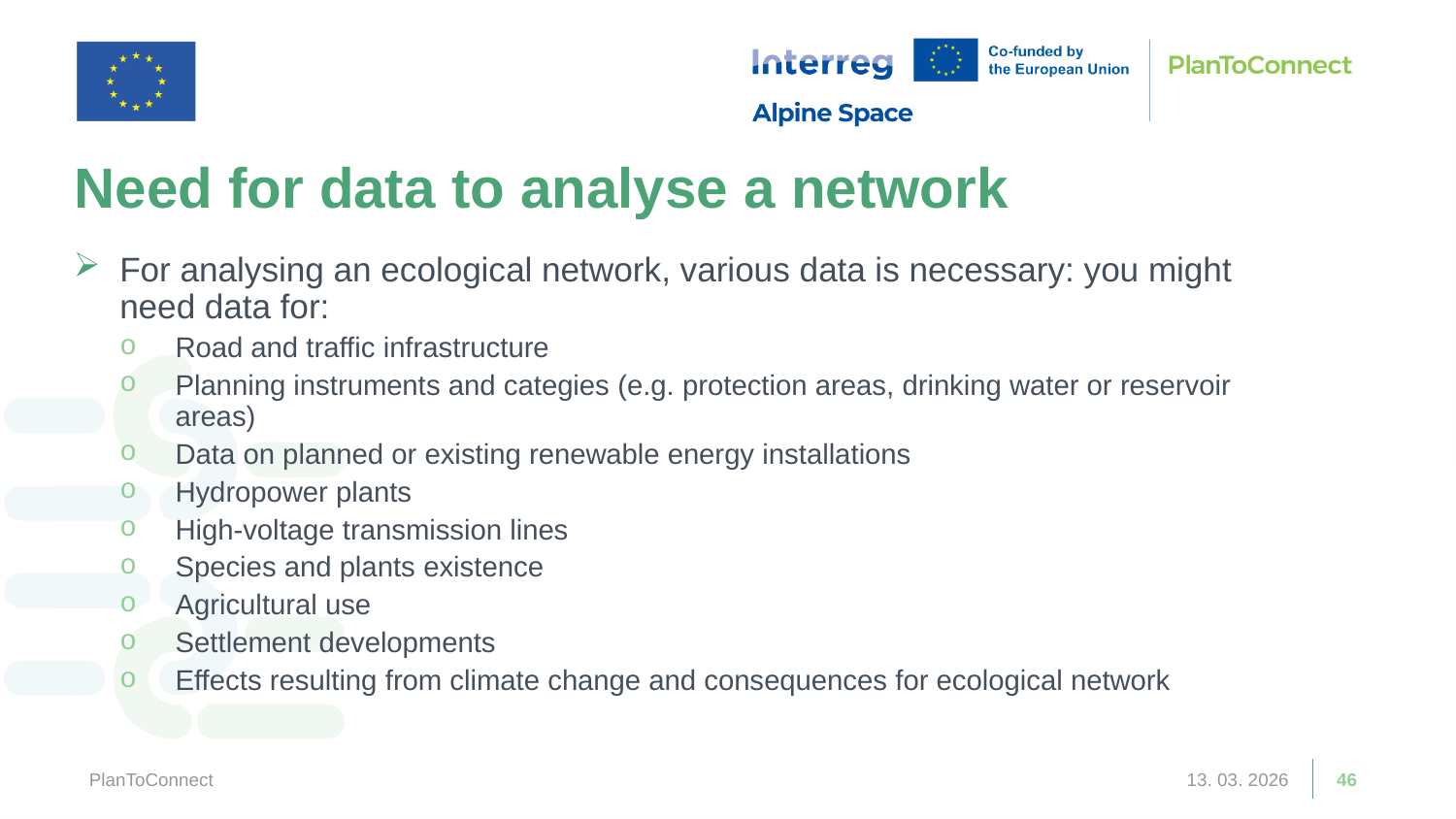

Need for data to analyse a network
For analysing an ecological network, various data is necessary: you might need data for:
Road and traffic infrastructure
Planning instruments and categies (e.g. protection areas, drinking water or reservoir areas)
Data on planned or existing renewable energy installations
Hydropower plants
High-voltage transmission lines
Species and plants existence
Agricultural use
Settlement developments
Effects resulting from climate change and consequences for ecological network

PlanToConnect
13. 03. 2026
46